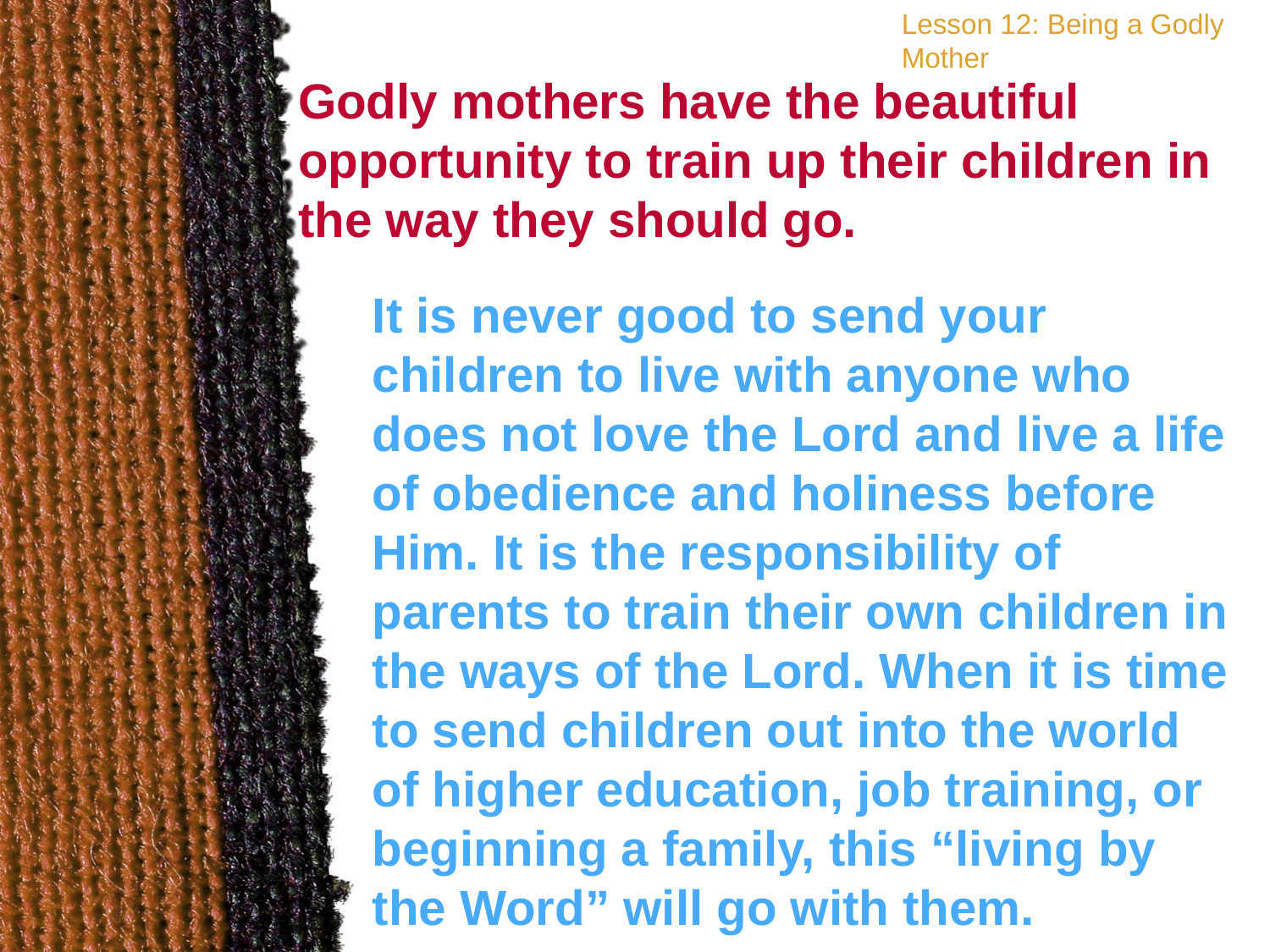

Lesson 12: Being a Godly Mother
Godly mothers have the beautiful opportunity to train up their children in the way they should go.
It is never good to send your children to live with anyone who does not love the Lord and live a life of obedience and holiness before Him. It is the responsibility of parents to train their own children in the ways of the Lord. When it is time to send children out into the world of higher education, job training, or beginning a family, this “living by the Word” will go with them.